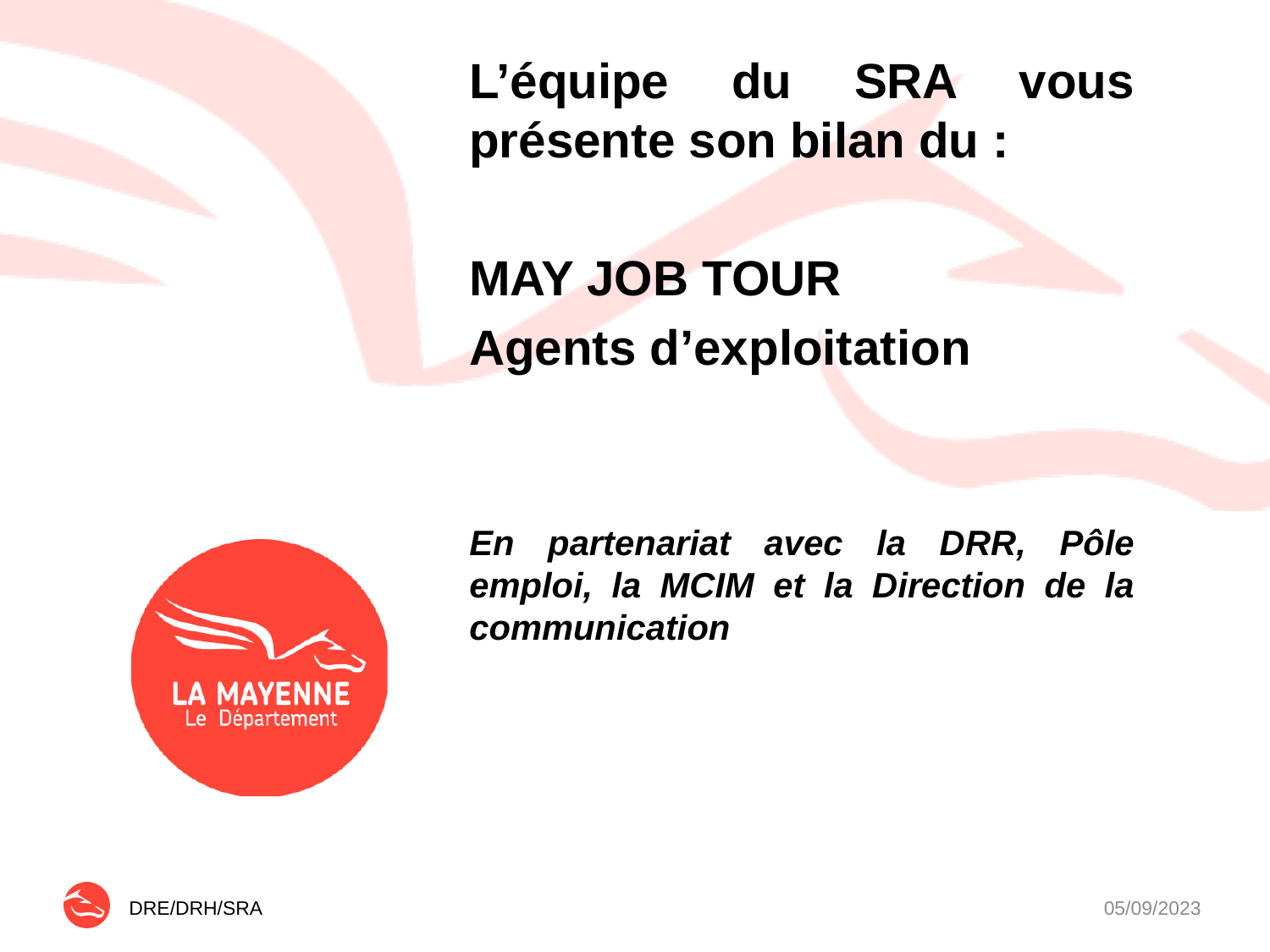

L’équipe du SRA vous présente son bilan du :

MAY JOB TOUR
Agents d’exploitation

En partenariat avec la DRR, Pôle emploi, la MCIM et la Direction de la communication

DRE/DRH/SRA